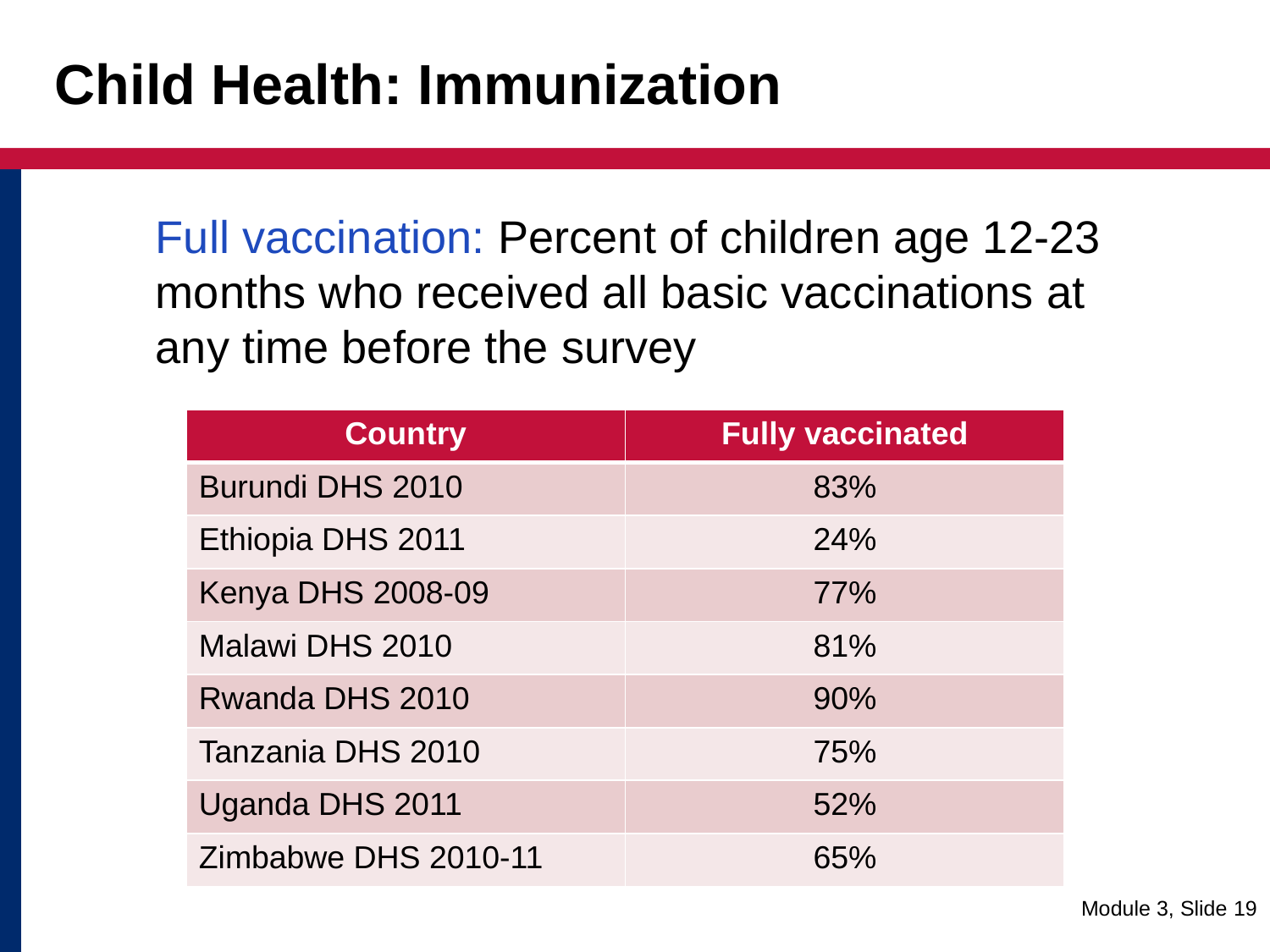

# Child Health: Immunization
	Full vaccination: Percent of children age 12-23 months who received all basic vaccinations at any time before the survey

| Country | Fully vaccinated |
| --- | --- |
| Burundi DHS 2010 | 83% |
| Ethiopia DHS 2011 | 24% |
| Kenya DHS 2008-09 | 77% |
| Malawi DHS 2010 | 81% |
| Rwanda DHS 2010 | 90% |
| Tanzania DHS 2010 | 75% |
| Uganda DHS 2011 | 52% |
| Zimbabwe DHS 2010-11 | 65% |
Module 3, Slide 19